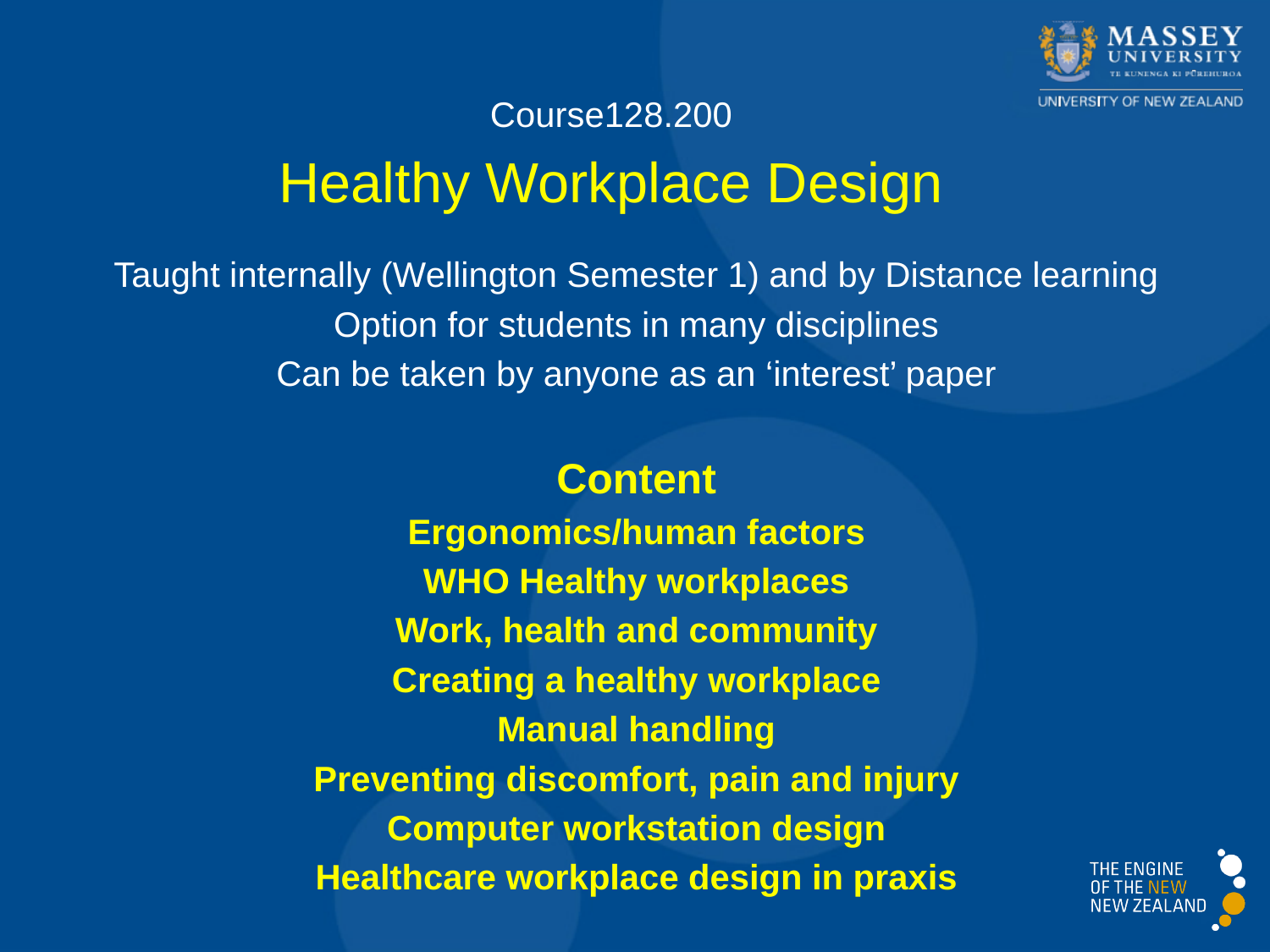

Course128.200
Healthy Workplace Design
Taught internally (Wellington Semester 1) and by Distance learning
Option for students in many disciplines
Can be taken by anyone as an ‘interest’ paper

Content
Ergonomics/human factors
WHO Healthy workplaces
Work, health and community
Creating a healthy workplace
Manual handling
Preventing discomfort, pain and injury
Computer workstation design
Healthcare workplace design in praxis